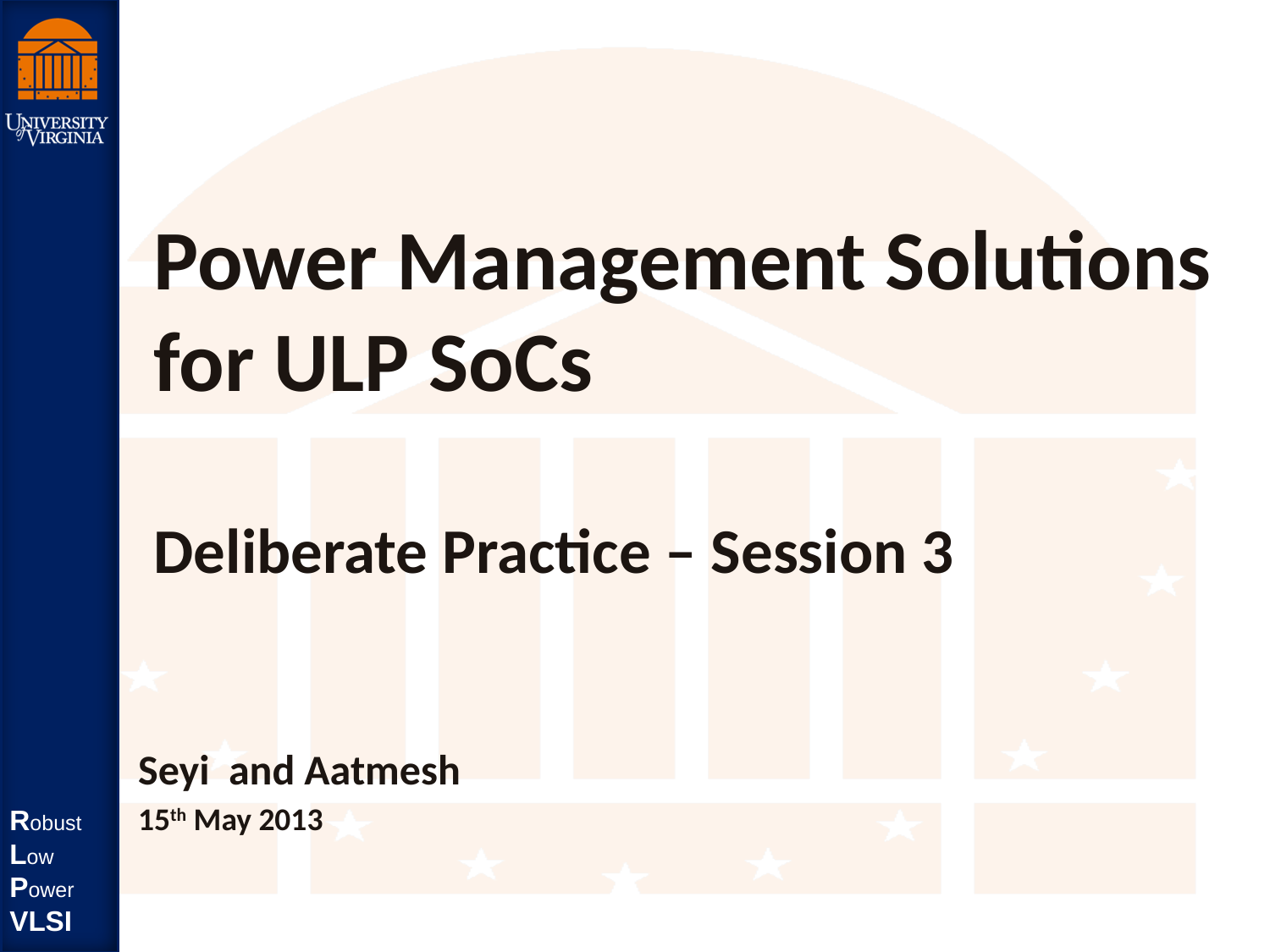

# Power Management Solutions for ULP SoCs Deliberate Practice – Session 3
Seyi  and Aatmesh
15th May 2013